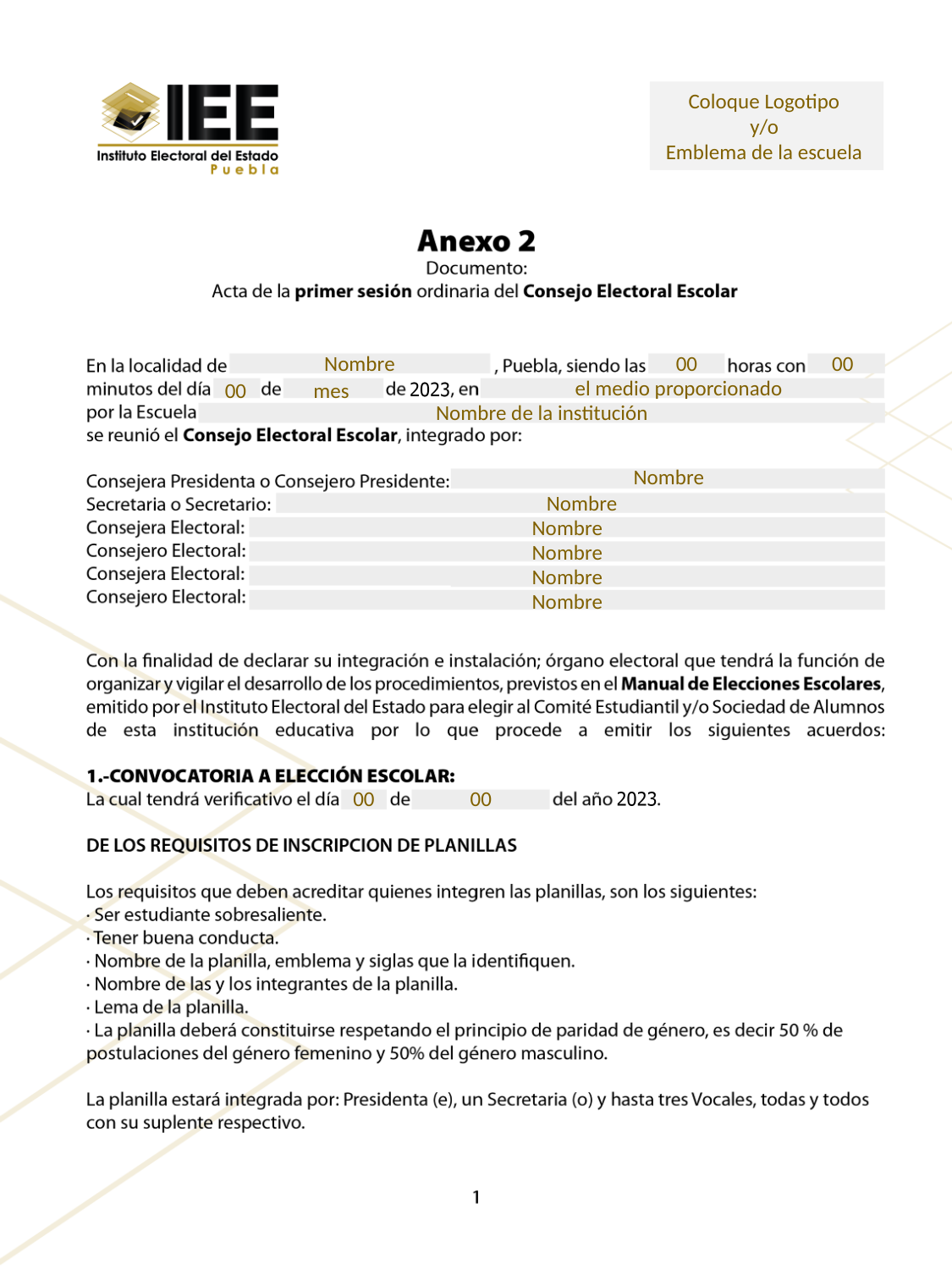

Coloque Logotipo
y/o
Emblema de la escuela
Nombre
00
00
el medio proporcionado
mes
00
Nombre de la institución
Nombre
Nombre
Nombre
Nombre
Nombre
Nombre
00
00